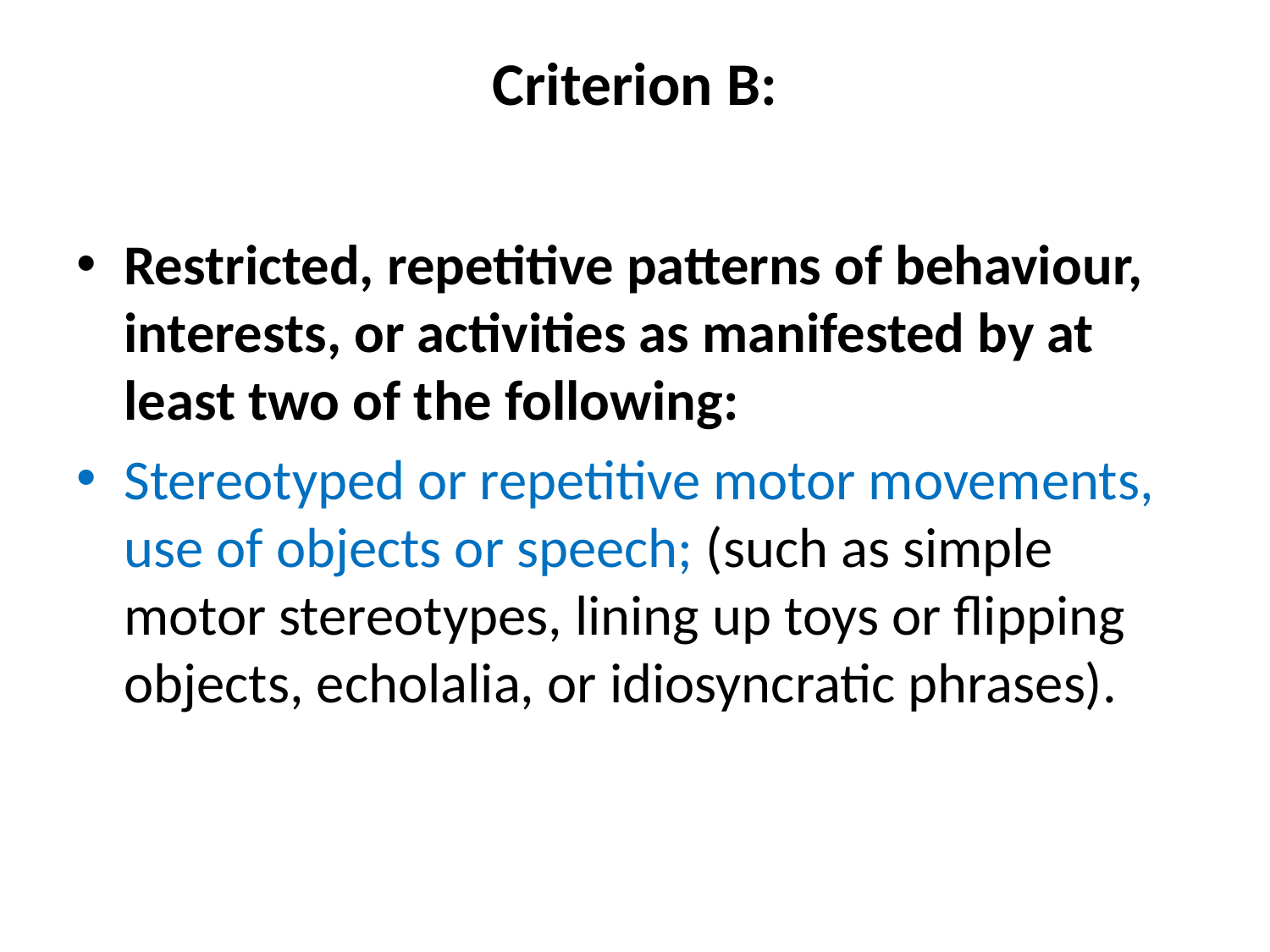

# Criterion B:
Restricted, repetitive patterns of behaviour, interests, or activities as manifested by at least two of the following:
Stereotyped or repetitive motor movements, use of objects or speech; (such as simple motor stereotypes, lining up toys or flipping objects, echolalia, or idiosyncratic phrases).